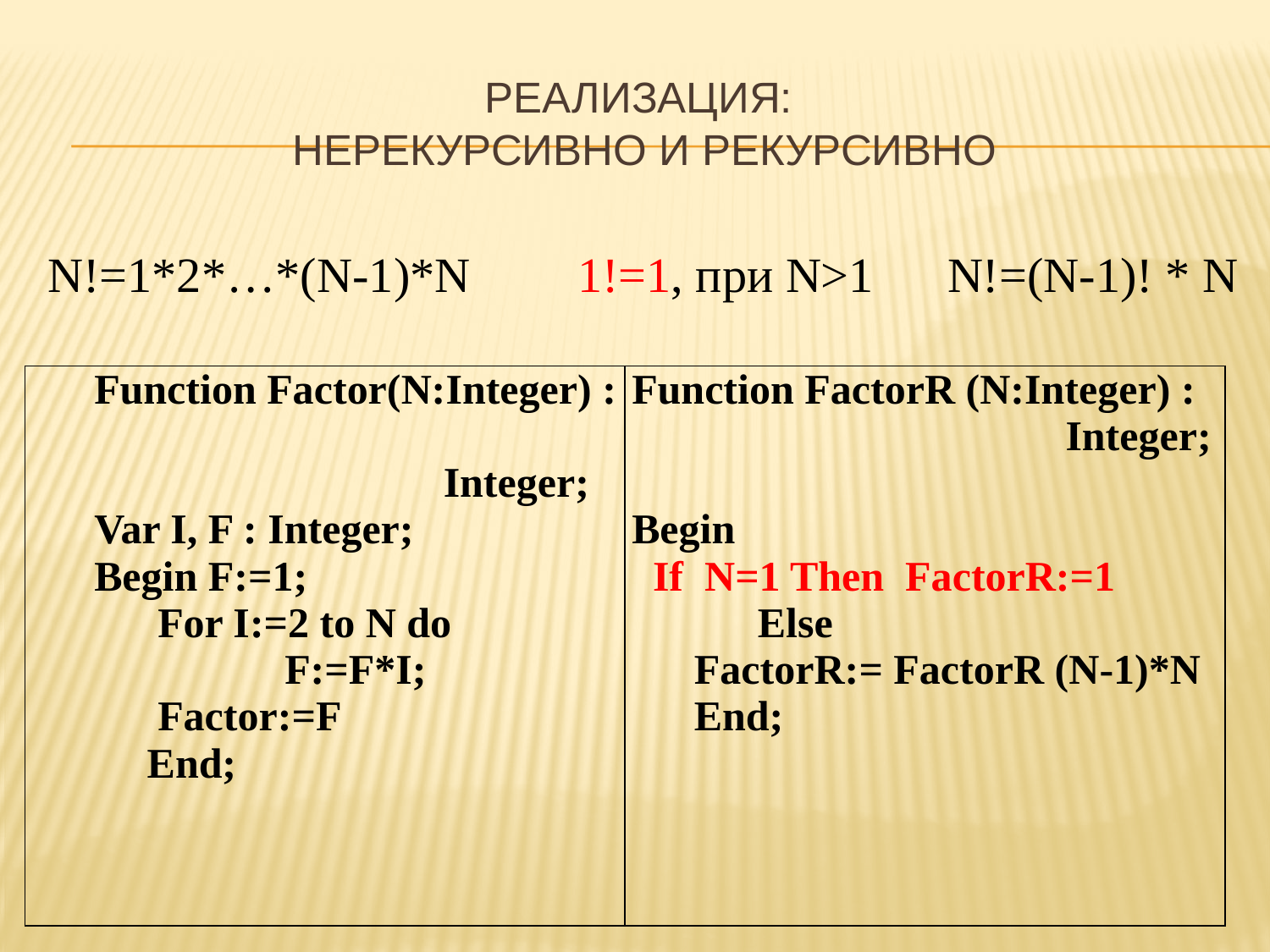

# Реализация: нерекурсивно и рекурсивно
N!=1*2*…*(N-1)*N
1!=1, при N>1      N!=(N-1)! * N
| Function Factor(N:Integer) : Integer; Var I, F : Integer; Begin F:=1; For I:=2 to N do F:=F\*I; Factor:=F End; | Function FactorR (N:Integer) : Integer; Begin If N=1 Then FactorR:=1 Else FactorR:= FactorR (N-1)\*N End; |
| --- | --- |